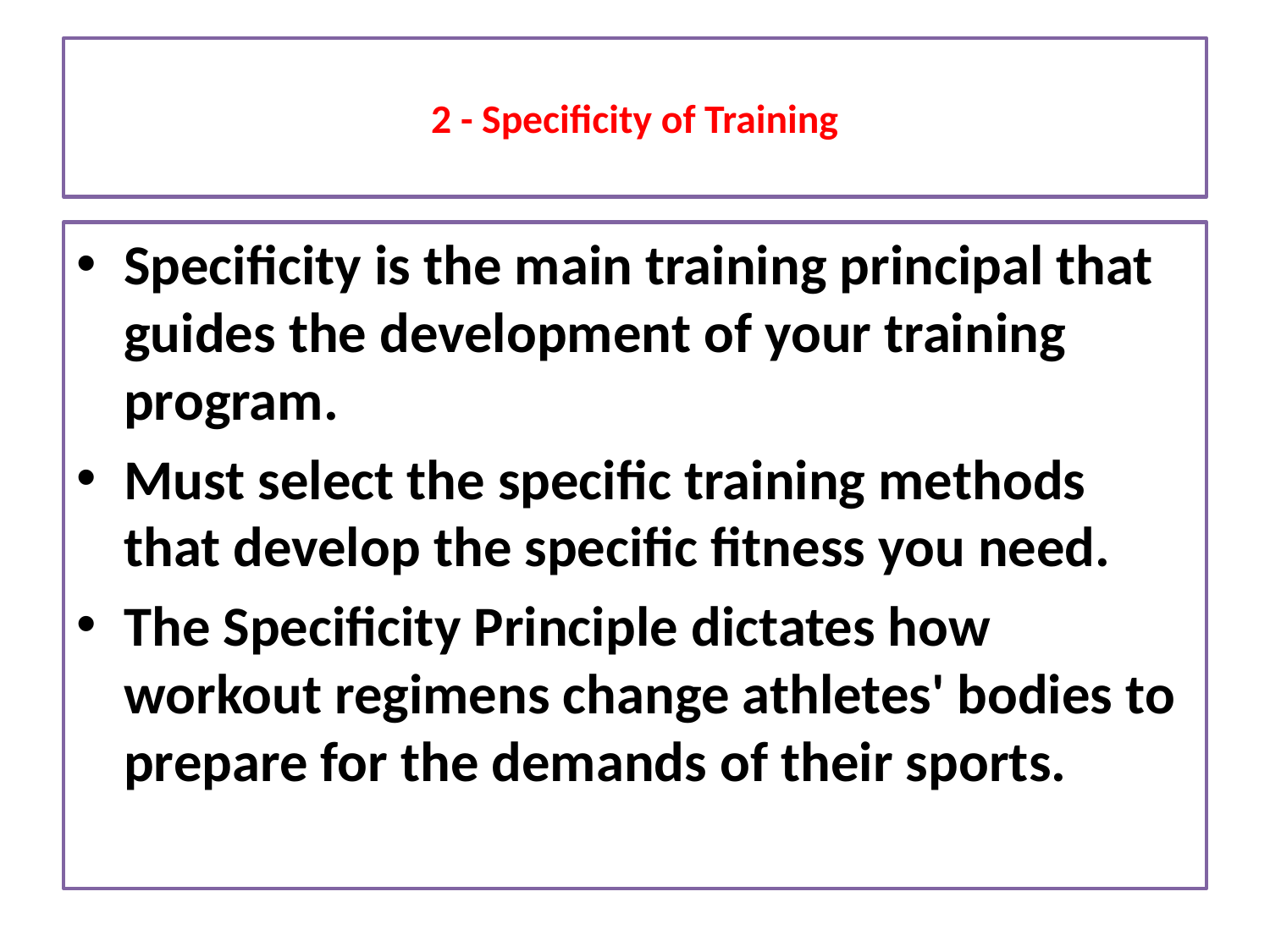

# 2 - Specificity of Training
Specificity is the main training principal that guides the development of your training program.
Must select the specific training methods that develop the specific fitness you need.
The Specificity Principle dictates how workout regimens change athletes' bodies to prepare for the demands of their sports.